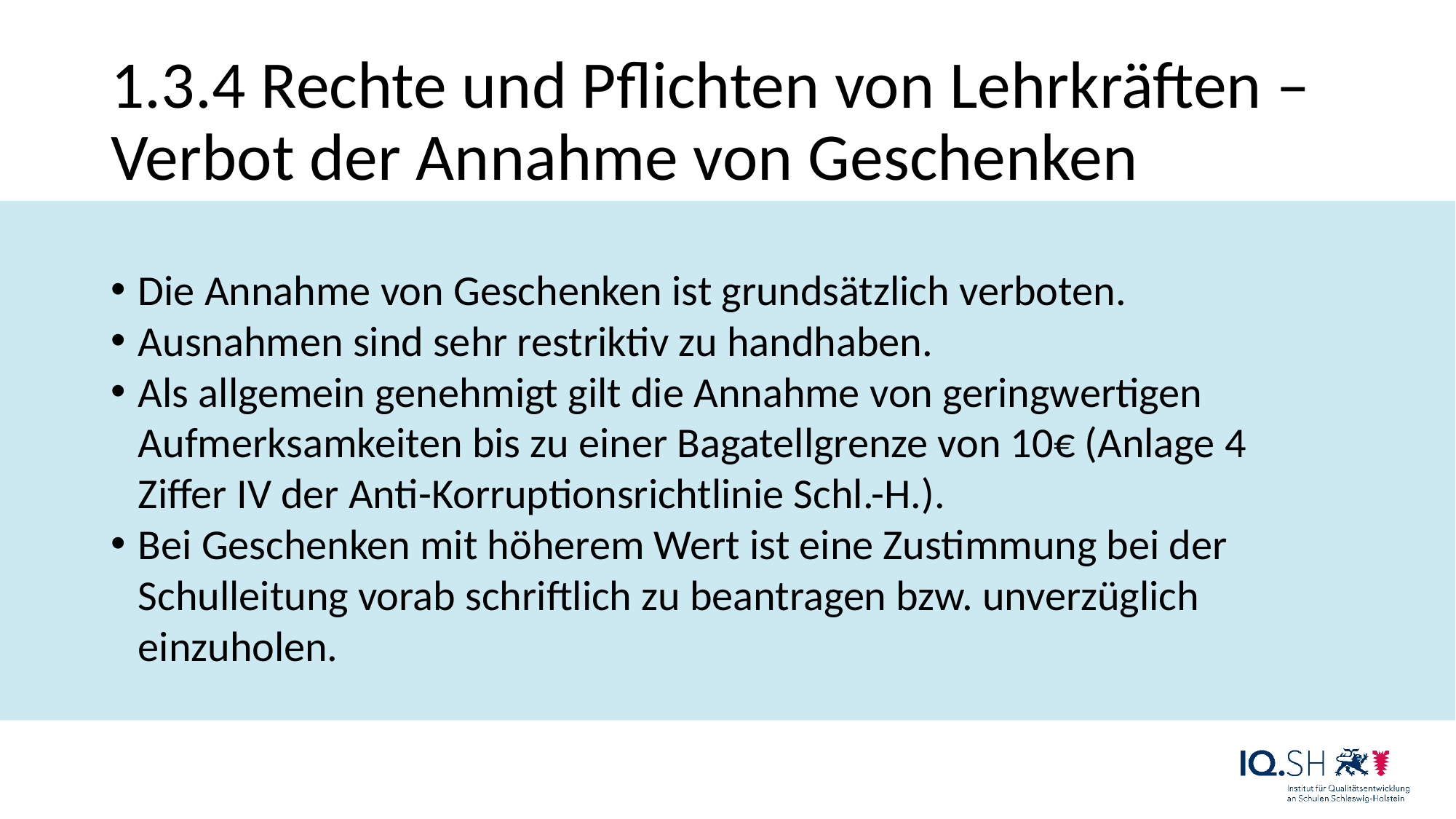

# 1.3.4 Rechte und Pflichten von Lehrkräften – Verbot der Annahme von Geschenken
Die Annahme von Geschenken ist grundsätzlich verboten.
Ausnahmen sind sehr restriktiv zu handhaben.
Als allgemein genehmigt gilt die Annahme von geringwertigen Aufmerksamkeiten bis zu einer Bagatellgrenze von 10€ (Anlage 4 Ziffer IV der Anti-Korruptionsrichtlinie Schl.-H.).
Bei Geschenken mit höherem Wert ist eine Zustimmung bei der Schulleitung vorab schriftlich zu beantragen bzw. unverzüglich einzuholen.